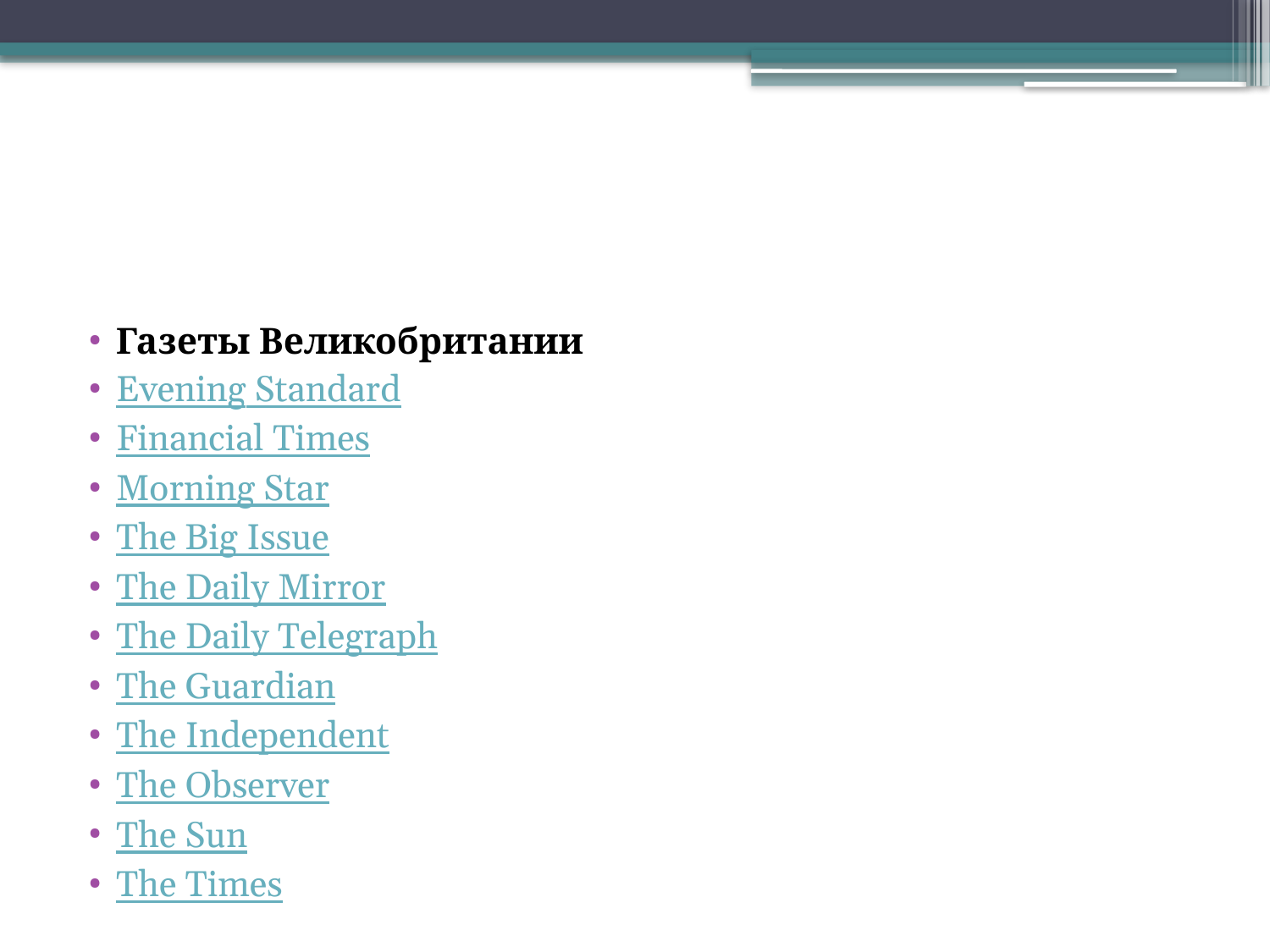

#
Газеты Великобритании
Evening Standard
Financial Times
Morning Star
The Big Issue
The Daily Mirror
The Daily Telegraph
The Guardian
The Independent
The Observer
The Sun
The Times